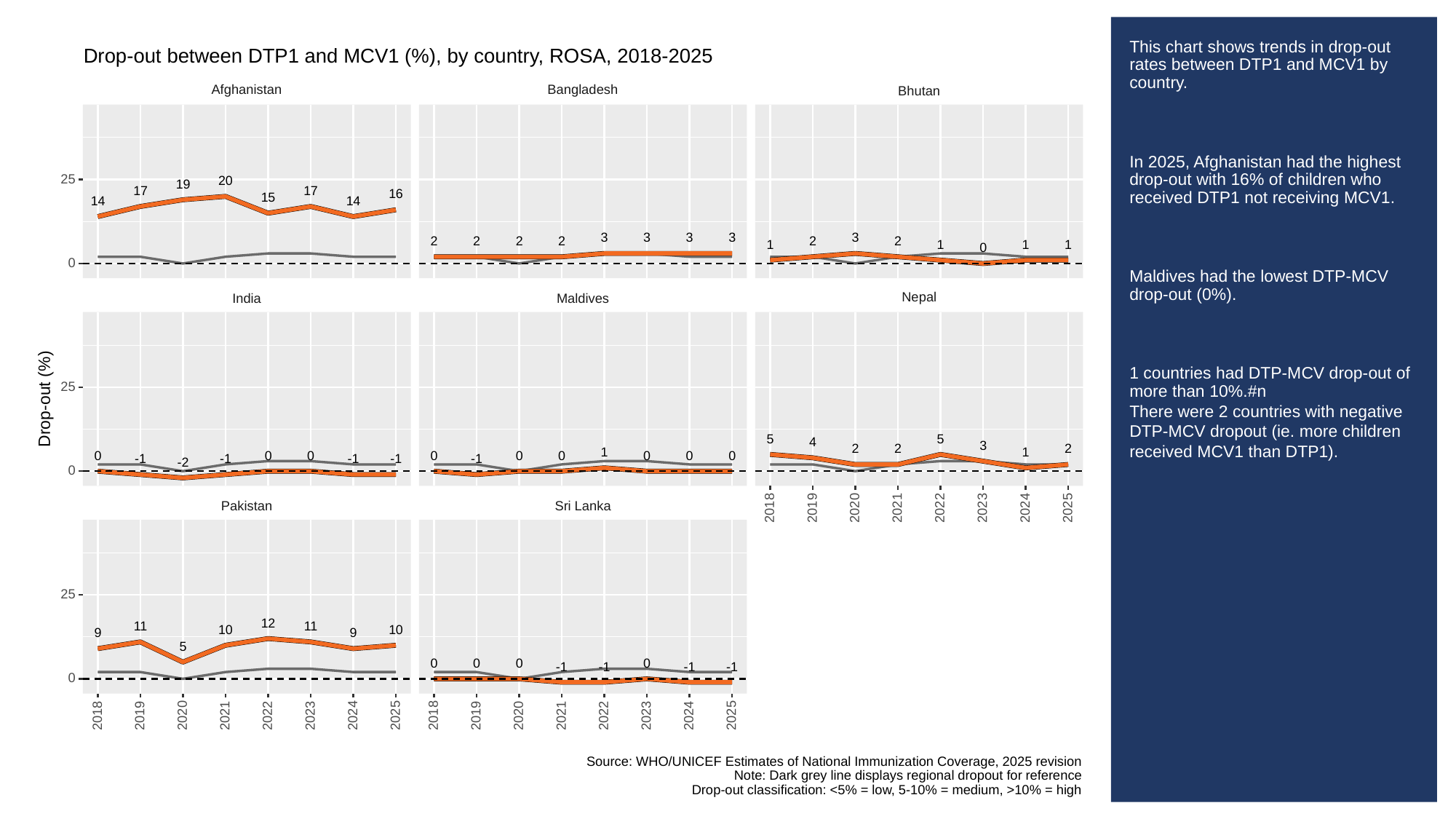

# This chart shows trends in drop-out rates between DTP1 and MCV1 by country.

In 2025, Afghanistan had the highest drop-out with 16% of children who received DTP1 not receiving MCV1.

Maldives had the lowest DTP-MCV drop-out (0%).

1 countries had DTP-MCV drop-out of more than 10%.#n
There were 2 countries with negative DTP-MCV dropout (ie. more children received MCV1 than DTP1).

Drop-out between DTP1 and MCV1 (%), by country, ROSA, 2018-2025
Afghanistan
Bangladesh
Bhutan

25
20

19
17
17
16
15

14
14

3
3
3
3
3
2
2
2
2
2
2
1
1
1
1
0

0

Nepal
India
Maldives

25

Drop-out (%)

5
5
4
3
2
2
2
1
1
0
0
0
0
0
0
0
0
0

-1
-1
-1
-1
-1
-2

0

Sri Lanka
Pakistan
2023
2018
2019
2020
2021
2022
2024
2025

25

12
11
11
10
10
9
9

5
0
0
0
0
-1
-1
-1
-1

0

2023
2023
2018
2019
2020
2021
2022
2024
2025
2018
2019
2020
2021
2022
2024
2025
Source: WHO/UNICEF Estimates of National Immunization Coverage, 2025 revision
Note: Dark grey line displays regional dropout for reference
Drop-out classification: <5% = low, 5-10% = medium, >10% = high